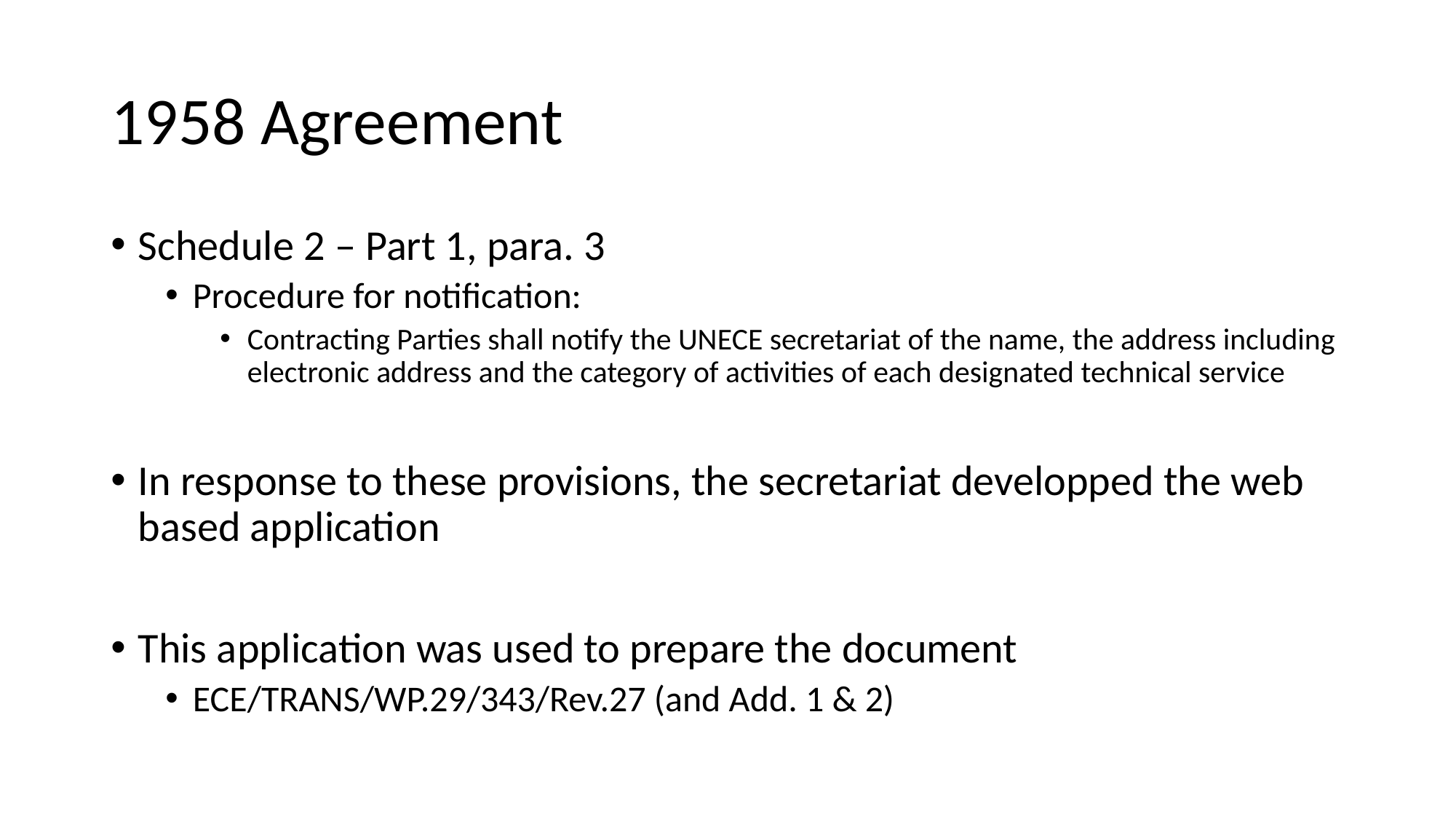

# 1958 Agreement
Schedule 2 – Part 1, para. 3
Procedure for notification:
Contracting Parties shall notify the UNECE secretariat of the name, the address including electronic address and the category of activities of each designated technical service

In response to these provisions, the secretariat developped the web based application

This application was used to prepare the document
ECE/TRANS/WP.29/343/Rev.27 (and Add. 1 & 2)